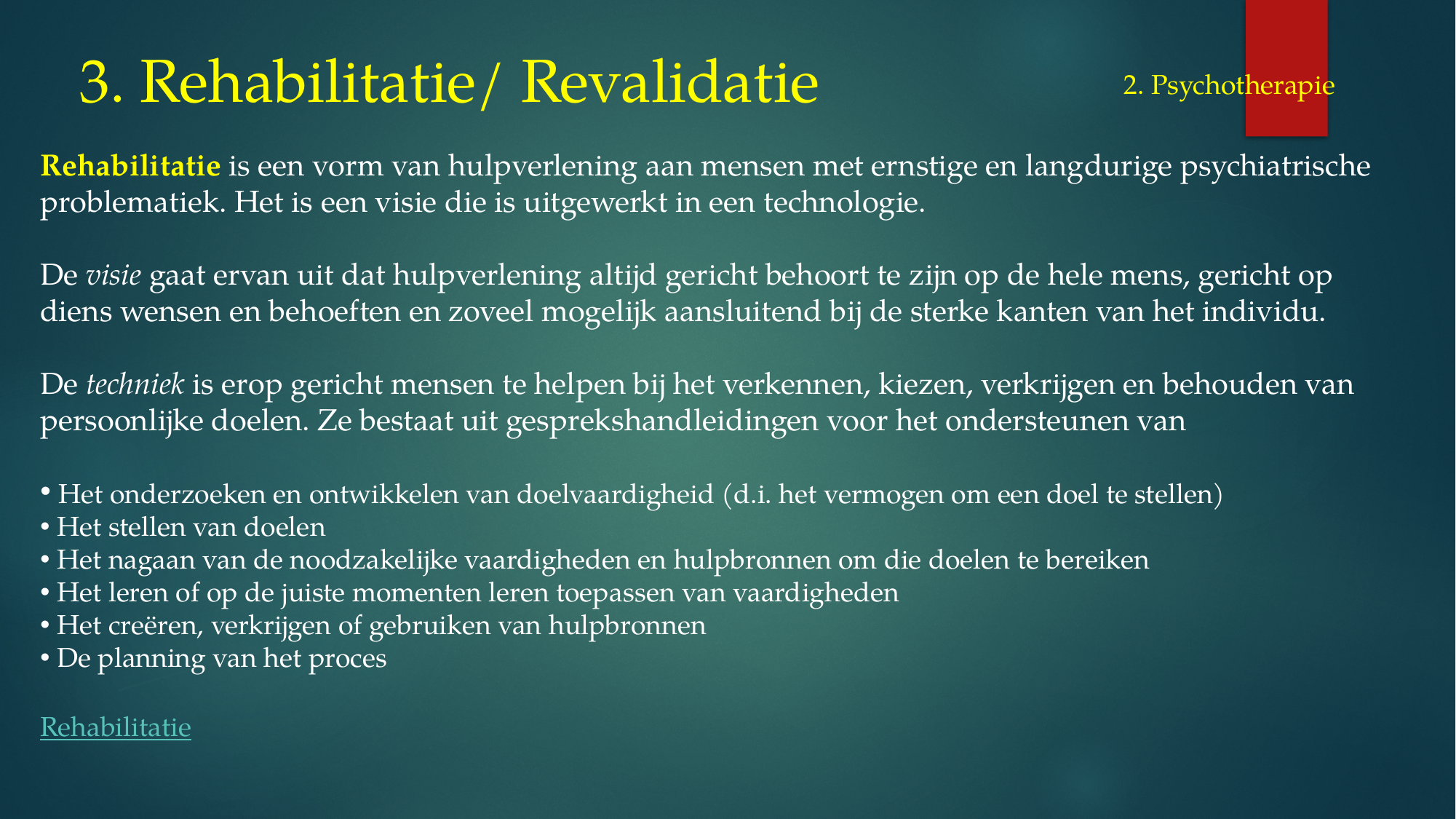

3. Rehabilitatie/ Revalidatie
2. Psychotherapie
Rehabilitatie is een vorm van hulpverlening aan mensen met ernstige en langdurige psychiatrische problematiek. Het is een visie die is uitgewerkt in een technologie.

De visie gaat ervan uit dat hulpverlening altijd gericht behoort te zijn op de hele mens, gericht op diens wensen en behoeften en zoveel mogelijk aansluitend bij de sterke kanten van het individu.

De techniek is erop gericht mensen te helpen bij het verkennen, kiezen, verkrijgen en behouden van persoonlijke doelen. Ze bestaat uit gesprekshandleidingen voor het ondersteunen van

 Het onderzoeken en ontwikkelen van doelvaardigheid (d.i. het vermogen om een doel te stellen)
 Het stellen van doelen
 Het nagaan van de noodzakelijke vaardigheden en hulpbronnen om die doelen te bereiken
 Het leren of op de juiste momenten leren toepassen van vaardigheden
 Het creëren, verkrijgen of gebruiken van hulpbronnen
 De planning van het proces

Rehabilitatie